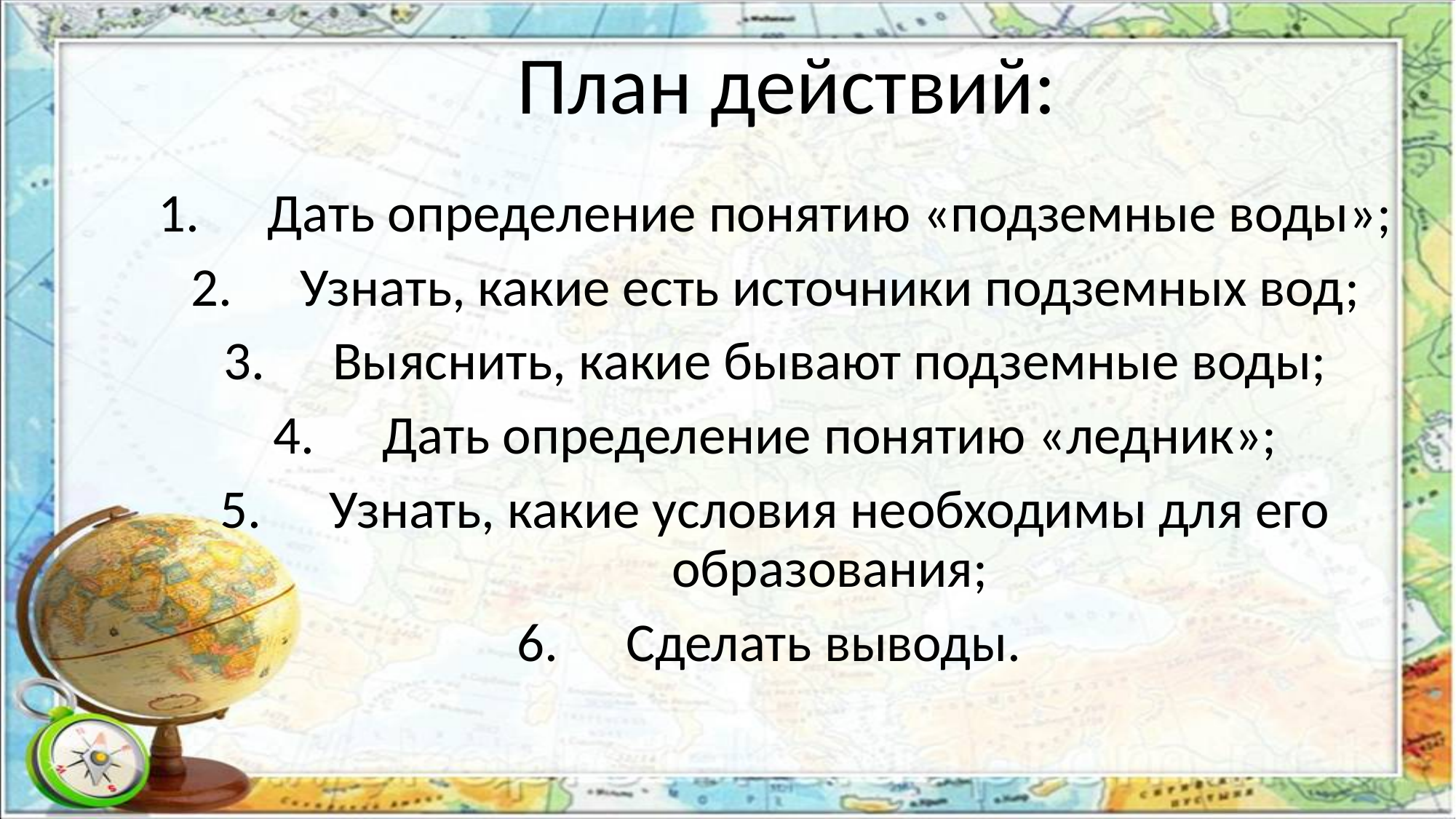

# План действий:
Дать определение понятию «подземные воды»;
Узнать, какие есть источники подземных вод;
Выяснить, какие бывают подземные воды;
Дать определение понятию «ледник»;
Узнать, какие условия необходимы для его образования;
Сделать выводы.